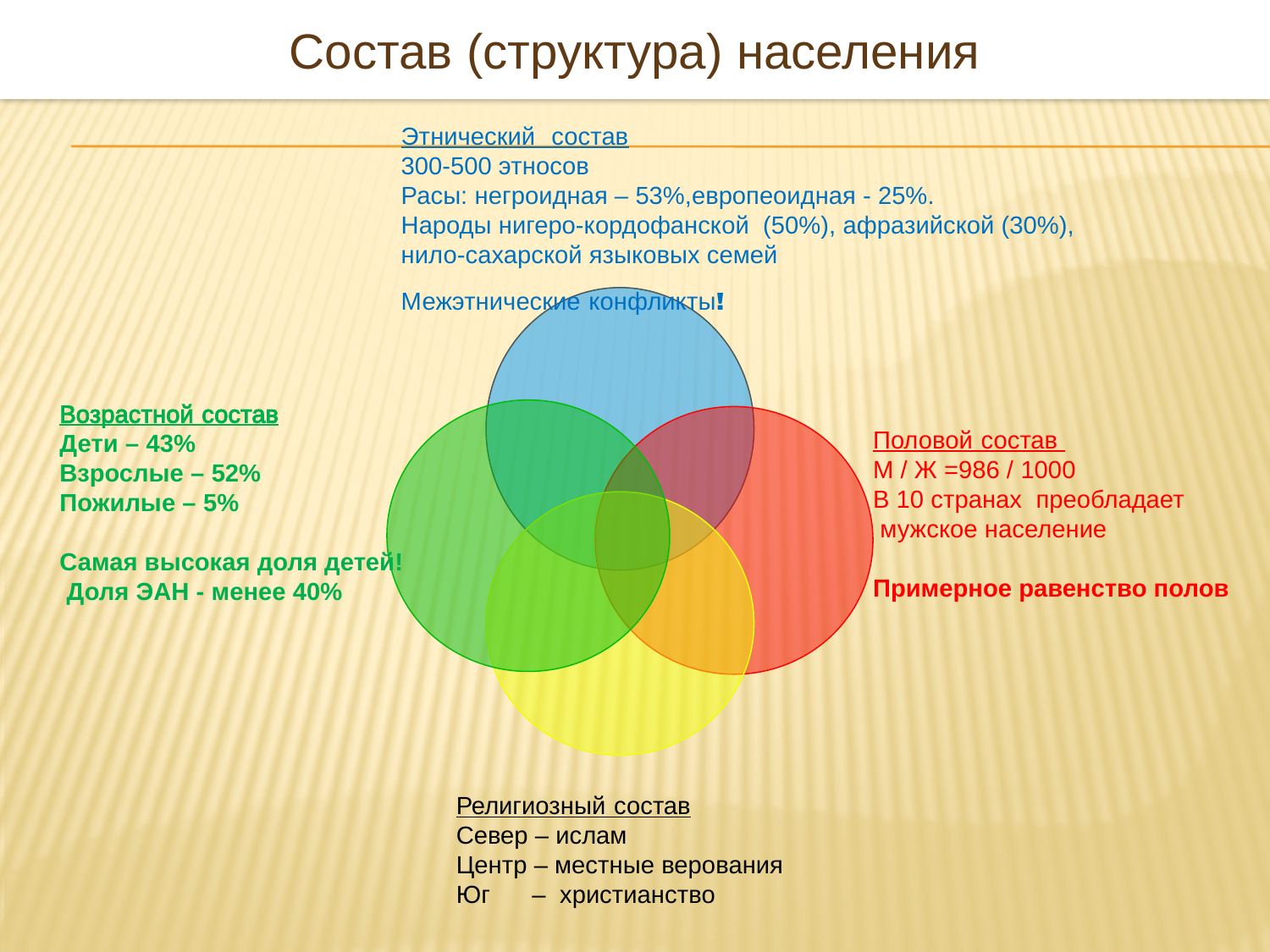

Состав (структура) населения
Этнический  состав
300-500 этносов
Расы: негроидная – 53%,европеоидная - 25%.
Народы нигеро-кордофанской  (50%), афразийской (30%),
нило-сахарской языковых семей

Межэтнические конфликты!

Возрастной состав
Дети – 43%
Взрослые – 52%
Пожилые – 5%

Самая высокая доля детей!
 Доля ЭАН - менее 40%
Половой состав
М / Ж =986 / 1000
В 10 странах  преобладает
 мужское население

Примерное равенство полов

Религиозный состав
Север – ислам
Центр – местные верования
Юг      –  христианство